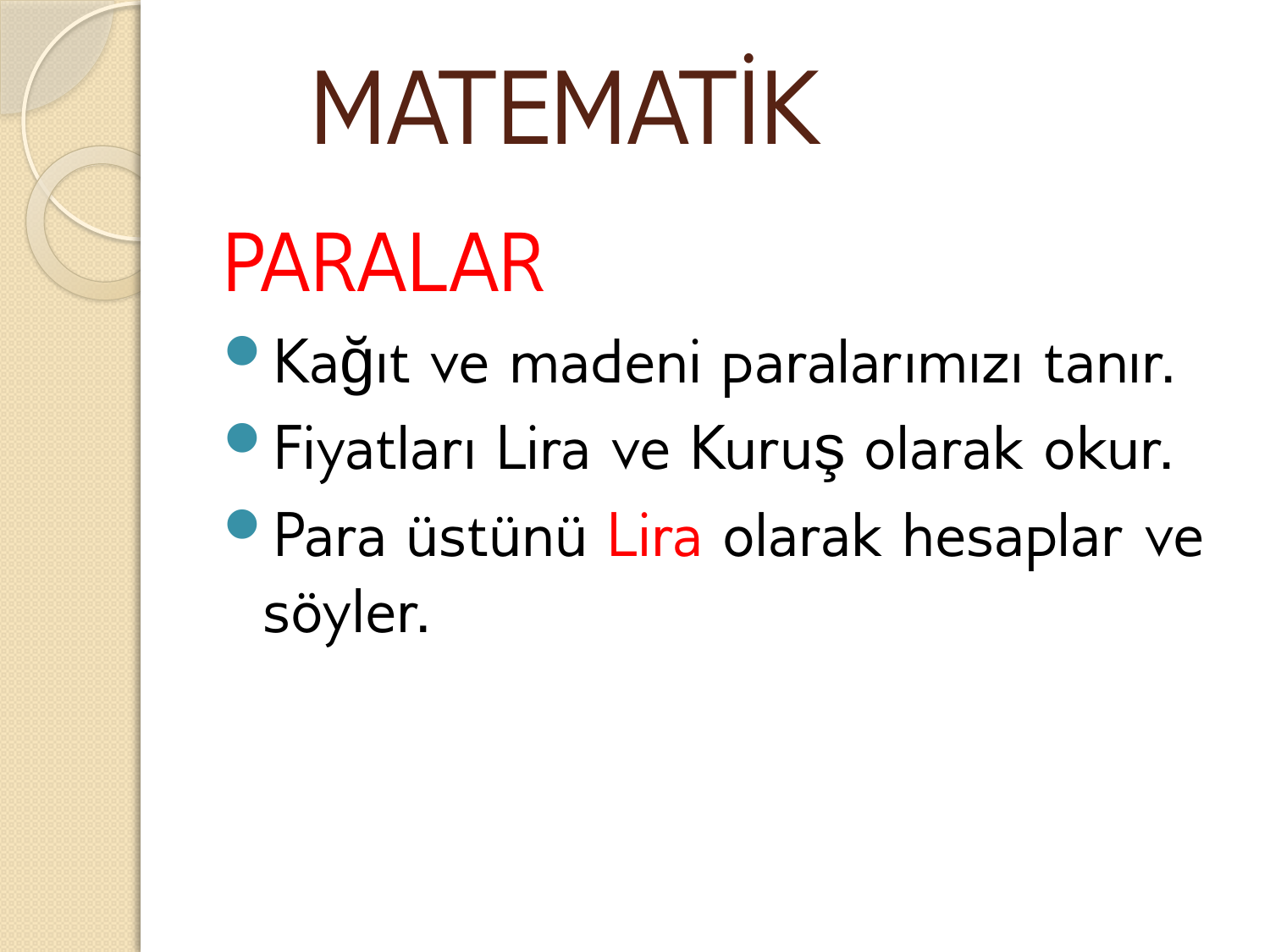

MATEMATİK
PARALAR
Kağıt ve madeni paralarımızı tanır.
Fiyatları Lira ve Kuruş olarak okur.
Para üstünü Lira olarak hesaplar ve söyler.